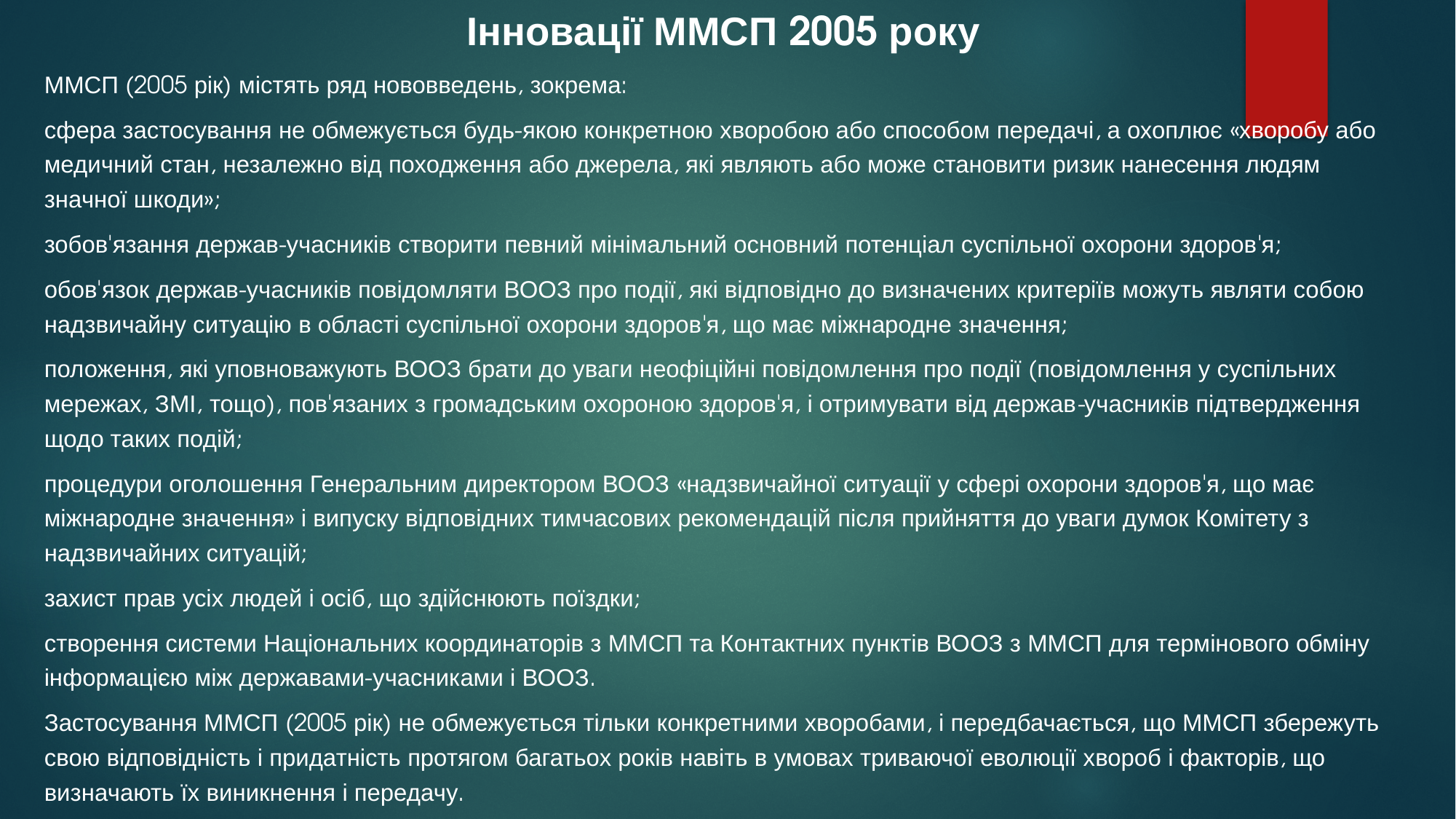

Інновації ММСП 2005 року
ММСП (2005 рік) містять ряд нововведень, зокрема:
сфера застосування не обмежується будь-якою конкретною хворобою або способом передачі, а охоплює «хворобу або медичний стан, незалежно від походження або джерела, які являють або може становити ризик нанесення людям значної шкоди»;
зобов'язання держав-учасників створити певний мінімальний основний потенціал суспільної охорони здоров'я;
обов'язок держав-учасників повідомляти ВООЗ про події, які відповідно до визначених критеріїв можуть являти собою надзвичайну ситуацію в області суспільної охорони здоров'я, що має міжнародне значення;
положення, які уповноважують ВООЗ брати до уваги неофіційні повідомлення про події (повідомлення у суспільних мережах, ЗМІ, тощо), пов'язаних з громадським охороною здоров'я, і ​​отримувати від держав-учасників підтвердження щодо таких подій;
процедури оголошення Генеральним директором ВООЗ «надзвичайної ситуації у сфері охорони здоров'я, що має міжнародне значення» і випуску відповідних тимчасових рекомендацій після прийняття до уваги думок Комітету з надзвичайних ситуацій;
захист прав усіх людей і осіб, що здійснюють поїздки;
створення системи Національних координаторів з ММСП та Контактних пунктів ВООЗ з ММСП для термінового обміну інформацією між державами-учасниками і ВООЗ.
Застосування ММСП (2005 рік) не обмежується тільки конкретними хворобами, і передбачається, що ММСП збережуть свою відповідність і придатність протягом багатьох років навіть в умовах триваючої еволюції хвороб і факторів, що визначають їх виникнення і передачу.